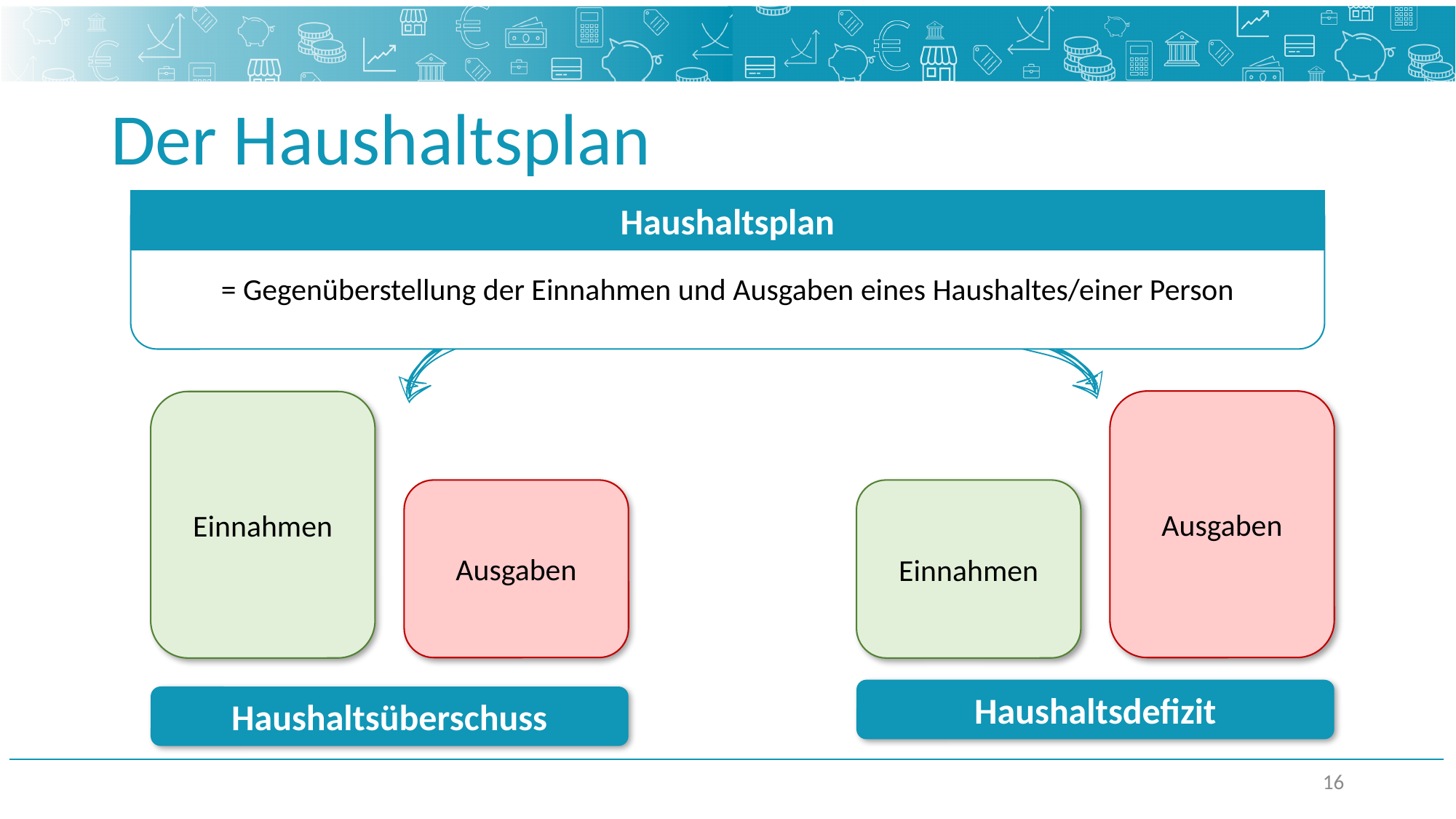

# Der Haushaltsplan
Haushaltsplan

= Gegenüberstellung der Einnahmen und Ausgaben eines Haushaltes/einer Person

Ausgaben
Einnahmen
Ausgaben
Einnahmen
Haushaltsdefizit
Haushaltsüberschuss
16